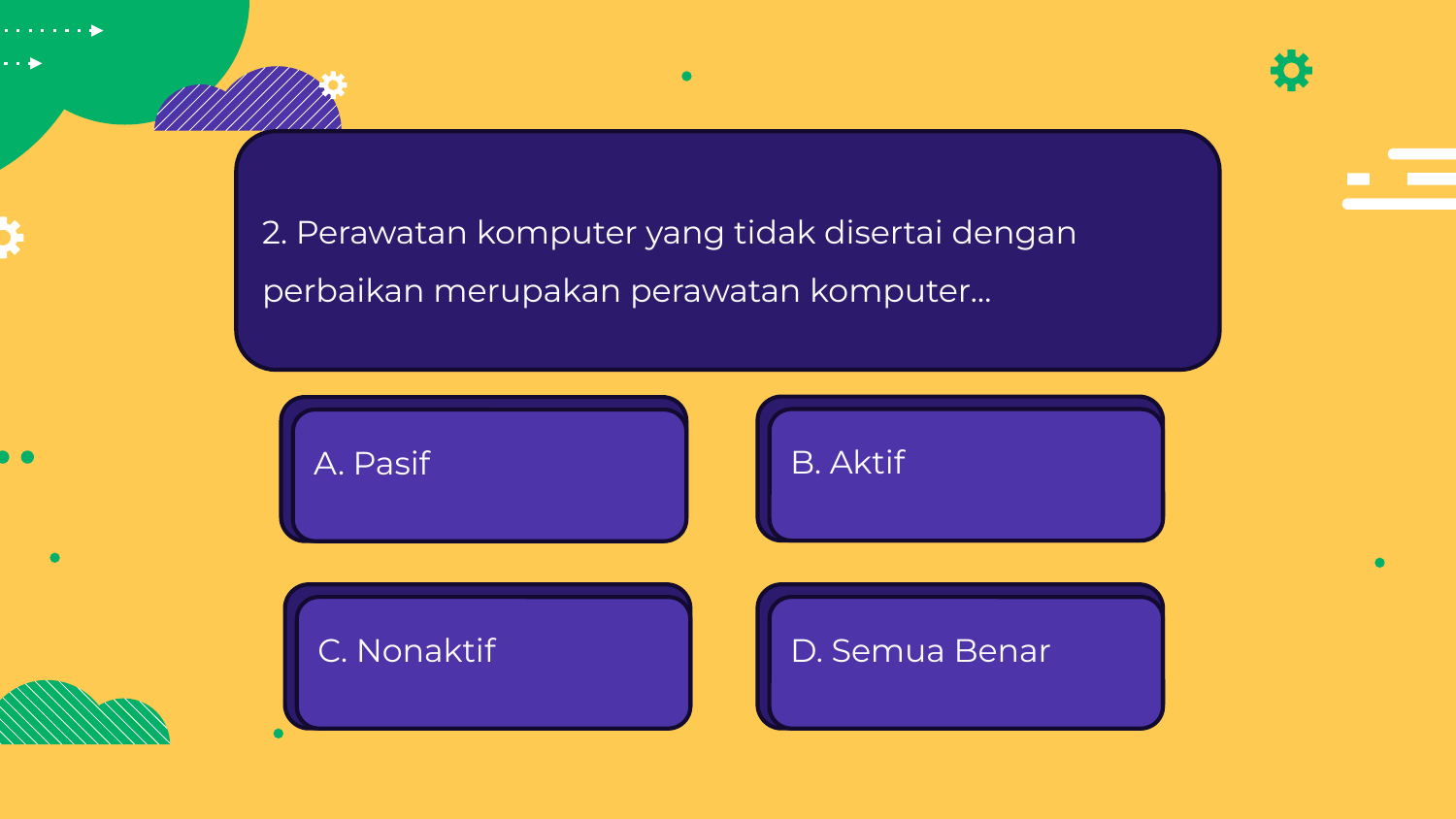

2. Perawatan komputer yang tidak disertai dengan perbaikan merupakan perawatan komputer…

B. Aktif

A. Pasif

C. Nonaktif

D. Semua Benar